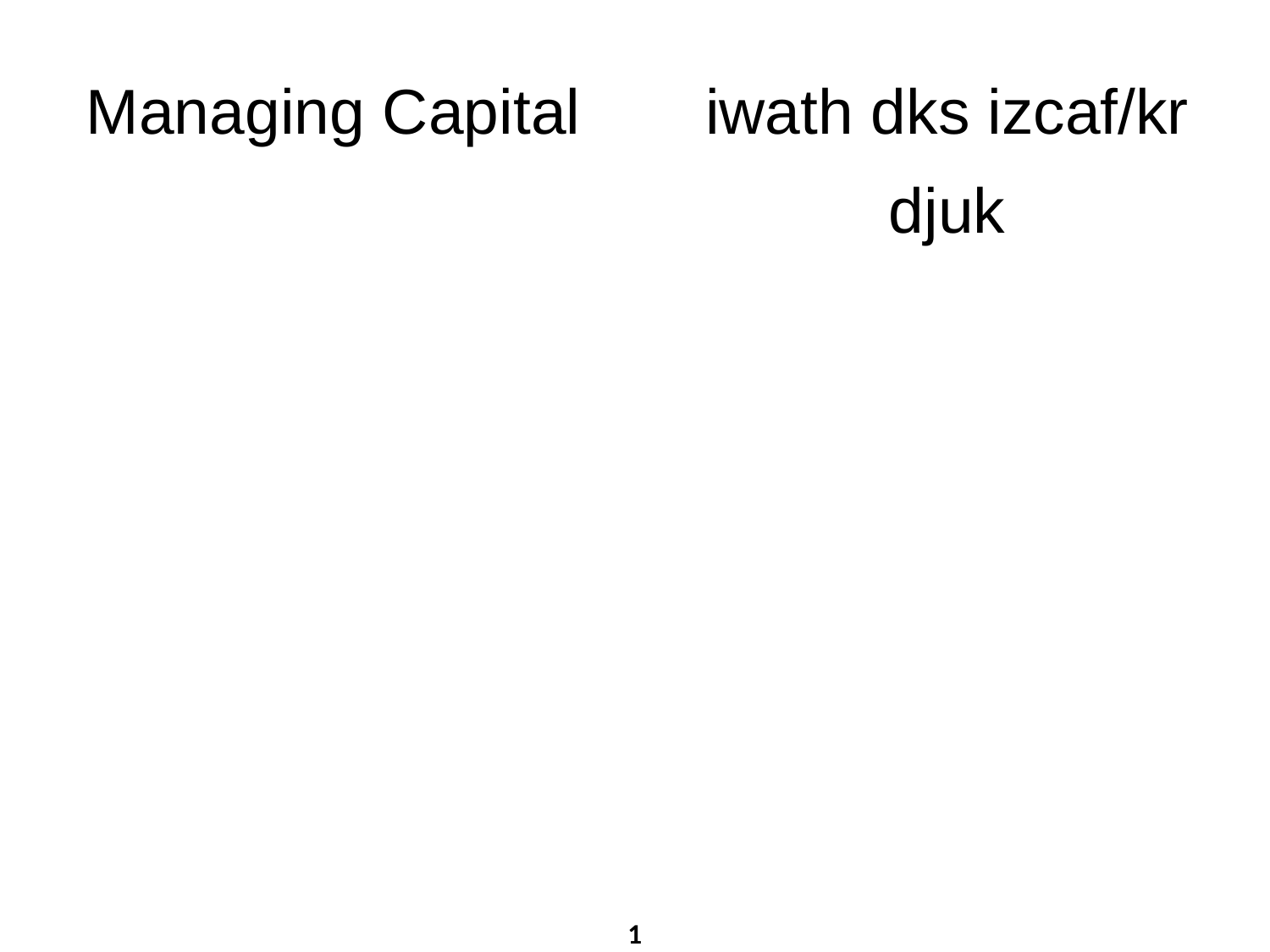

Managing Capital

iwath dks izcaf/kr djuk
1